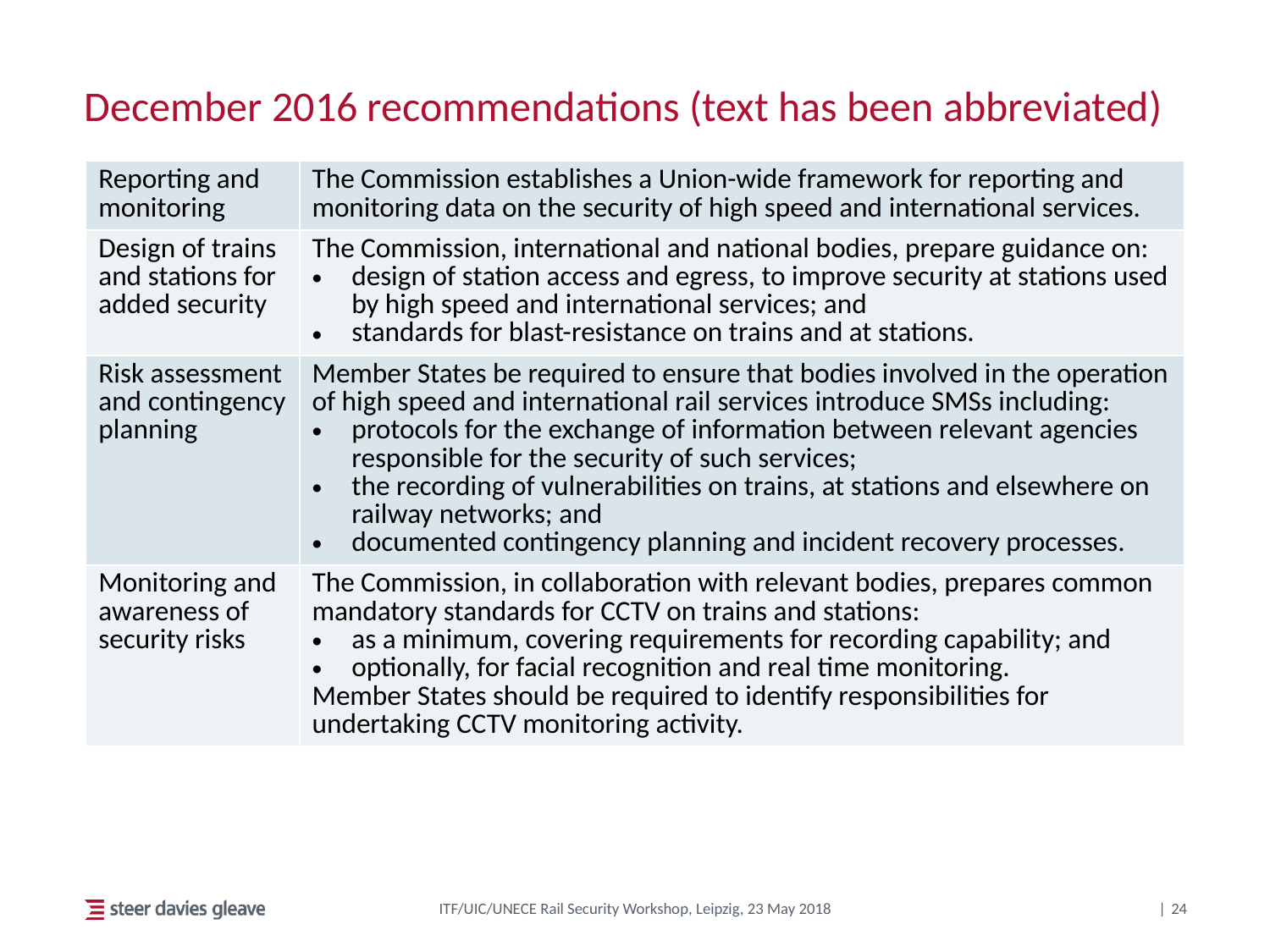

# December 2016 recommendations (text has been abbreviated)
| Reporting and monitoring | The Commission establishes a Union-wide framework for reporting and monitoring data on the security of high speed and international services. |
| --- | --- |
| Design of trains and stations for added security | The Commission, international and national bodies, prepare guidance on: design of station access and egress, to improve security at stations used by high speed and international services; and standards for blast-resistance on trains and at stations. |
| Risk assessment and contingency planning | Member States be required to ensure that bodies involved in the operation of high speed and international rail services introduce SMSs including: protocols for the exchange of information between relevant agencies responsible for the security of such services; the recording of vulnerabilities on trains, at stations and elsewhere on railway networks; and documented contingency planning and incident recovery processes. |
| Monitoring and awareness of security risks | The Commission, in collaboration with relevant bodies, prepares common mandatory standards for CCTV on trains and stations: as a minimum, covering requirements for recording capability; and optionally, for facial recognition and real time monitoring. Member States should be required to identify responsibilities for undertaking CCTV monitoring activity. |
ITF/UIC/UNECE Rail Security Workshop, Leipzig, 23 May 2018
24